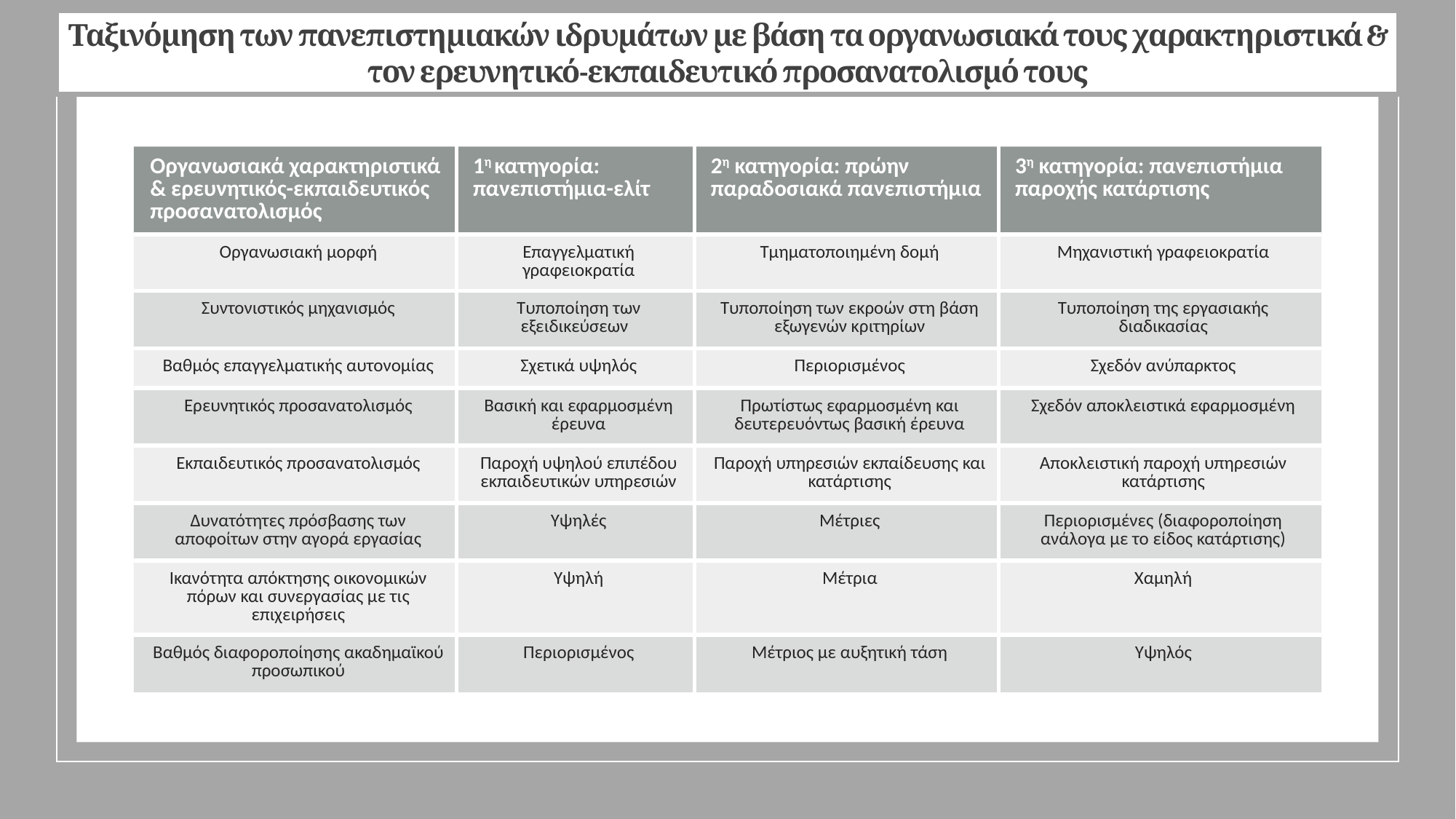

Ταξινόμηση των πανεπιστημιακών ιδρυμάτων με βάση τα οργανωσιακά τους χαρακτηριστικά &
τον ερευνητικό-εκπαιδευτικό προσανατολισμό τους

| Οργανωσιακά χαρακτηριστικά & ερευνητικός-εκπαιδευτικός προσανατολισμός | 1η κατηγορία: πανεπιστήμια-ελίτ | 2η κατηγορία: πρώην παραδοσιακά πανεπιστήμια | 3η κατηγορία: πανεπιστήμια παροχής κατάρτισης |
| --- | --- | --- | --- |
| Οργανωσιακή μορφή | Επαγγελματική γραφειοκρατία | Τμηματοποιημένη δομή | Μηχανιστική γραφειοκρατία |
| Συντονιστικός μηχανισμός | Τυποποίηση των εξειδικεύσεων | Τυποποίηση των εκροών στη βάση εξωγενών κριτηρίων | Τυποποίηση της εργασιακής διαδικασίας |
| Βαθμός επαγγελματικής αυτονομίας | Σχετικά υψηλός | Περιορισμένος | Σχεδόν ανύπαρκτος |
| Ερευνητικός προσανατολισμός | Βασική και εφαρμοσμένη έρευνα | Πρωτίστως εφαρμοσμένη και δευτερευόντως βασική έρευνα | Σχεδόν αποκλειστικά εφαρμοσμένη |
| Εκπαιδευτικός προσανατολισμός | Παροχή υψηλού επιπέδου εκπαιδευτικών υπηρεσιών | Παροχή υπηρεσιών εκπαίδευσης και κατάρτισης | Αποκλειστική παροχή υπηρεσιών κατάρτισης |
| Δυνατότητες πρόσβασης των αποφοίτων στην αγορά εργασίας | Υψηλές | Μέτριες | Περιορισμένες (διαφοροποίηση ανάλογα με το είδος κατάρτισης) |
| Ικανότητα απόκτησης οικονομικών πόρων και συνεργασίας με τις επιχειρήσεις | Υψηλή | Μέτρια | Χαμηλή |
| Βαθμός διαφοροποίησης ακαδημαϊκού προσωπικού | Περιορισμένος | Μέτριος με αυξητική τάση | Υψηλός |